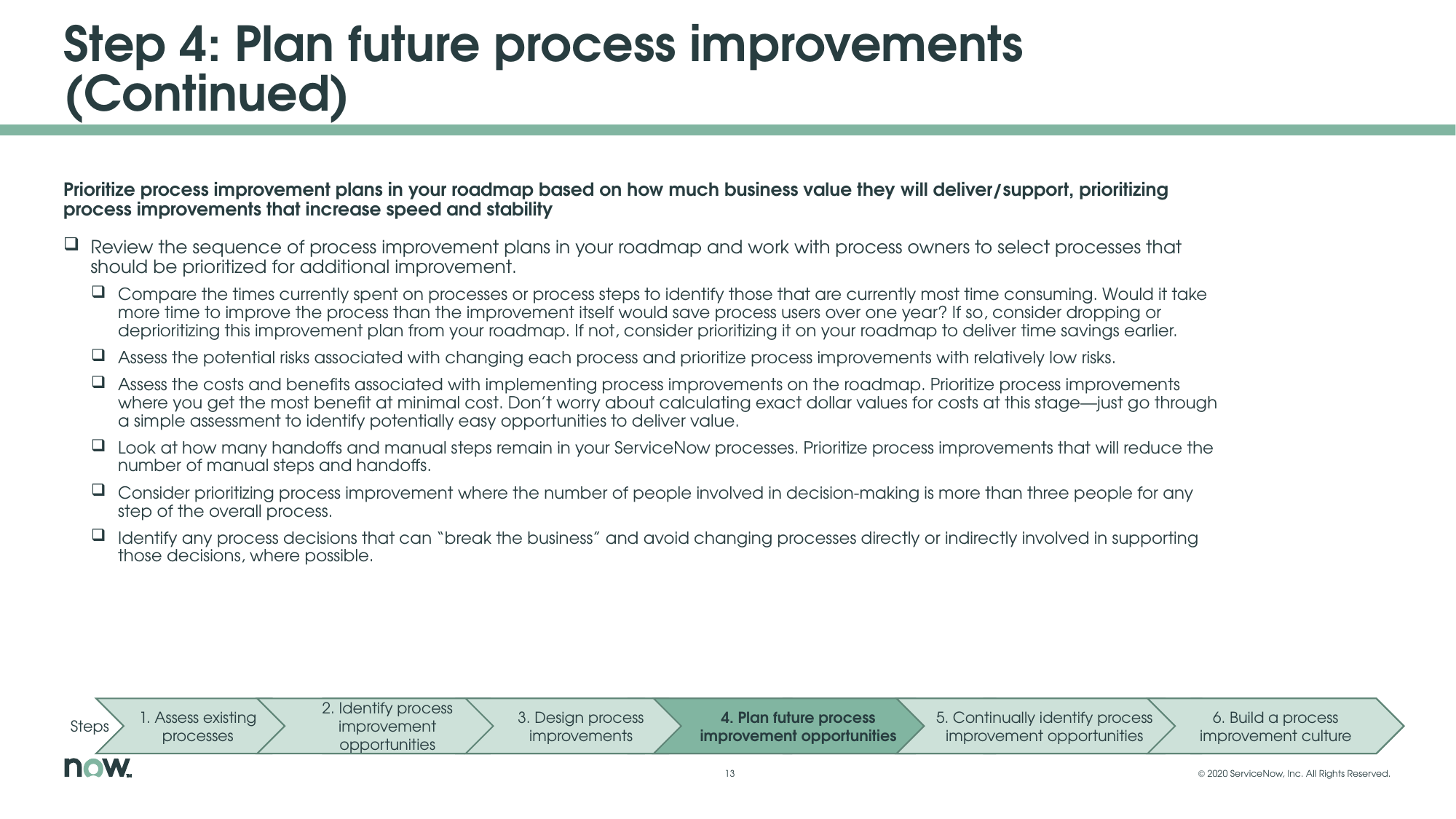

# Step 4: Plan future process improvements (Continued)

Prioritize process improvement plans in your roadmap based on how much business value they will deliver/support, prioritizing process improvements that increase speed and stability
Review the sequence of process improvement plans in your roadmap and work with process owners to select processes that should be prioritized for additional improvement.
Compare the times currently spent on processes or process steps to identify those that are currently most time consuming. Would it take more time to improve the process than the improvement itself would save process users over one year? If so, consider dropping or deprioritizing this improvement plan from your roadmap. If not, consider prioritizing it on your roadmap to deliver time savings earlier.
Assess the potential risks associated with changing each process and prioritize process improvements with relatively low risks.
Assess the costs and benefits associated with implementing process improvements on the roadmap. Prioritize process improvements where you get the most benefit at minimal cost. Don’t worry about calculating exact dollar values for costs at this stage—just go through a simple assessment to identify potentially easy opportunities to deliver value.
Look at how many handoffs and manual steps remain in your ServiceNow processes. Prioritize process improvements that will reduce the number of manual steps and handoffs.
Consider prioritizing process improvement where the number of people involved in decision-making is more than three people for any step of the overall process.
Identify any process decisions that can “break the business” and avoid changing processes directly or indirectly involved in supporting those decisions, where possible.

1. Assess existing processes
2. Identify process improvement opportunities
3. Design process improvements
4. Plan future process improvement opportunities
5. Continually identify process improvement opportunities
6. Build a process improvement culture
Steps
Steps
1. Assess existing processes
2. Identify process improvement opportunities
3. Design process improvements
4. Plan future process improvement opportunities
5. Continually identify process improvement opportunities
6. Build a process improvement culture